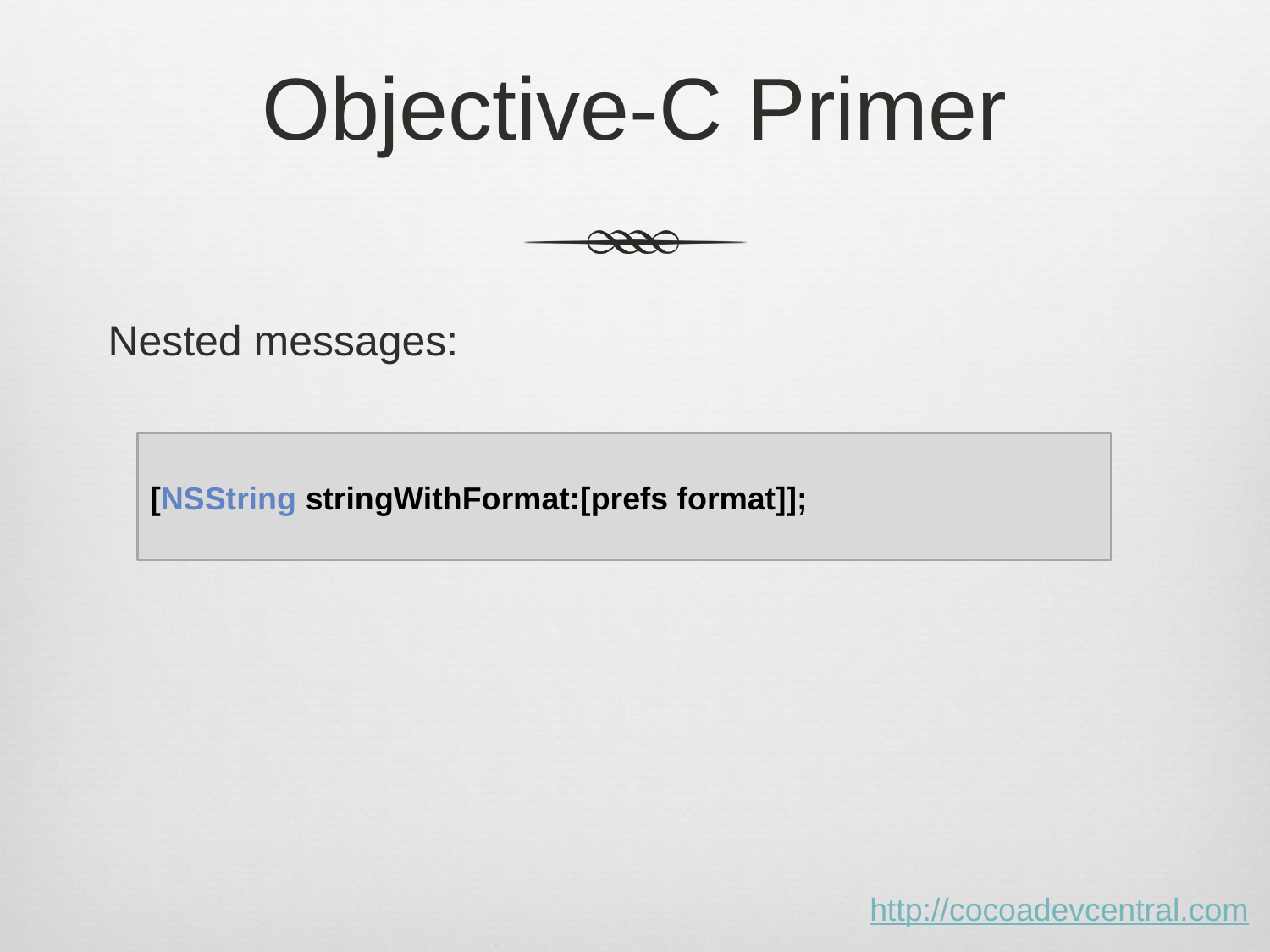

# Objective-C Primer
Nested messages:

[NSString stringWithFormat:[prefs format]];

http://cocoadevcentral.com